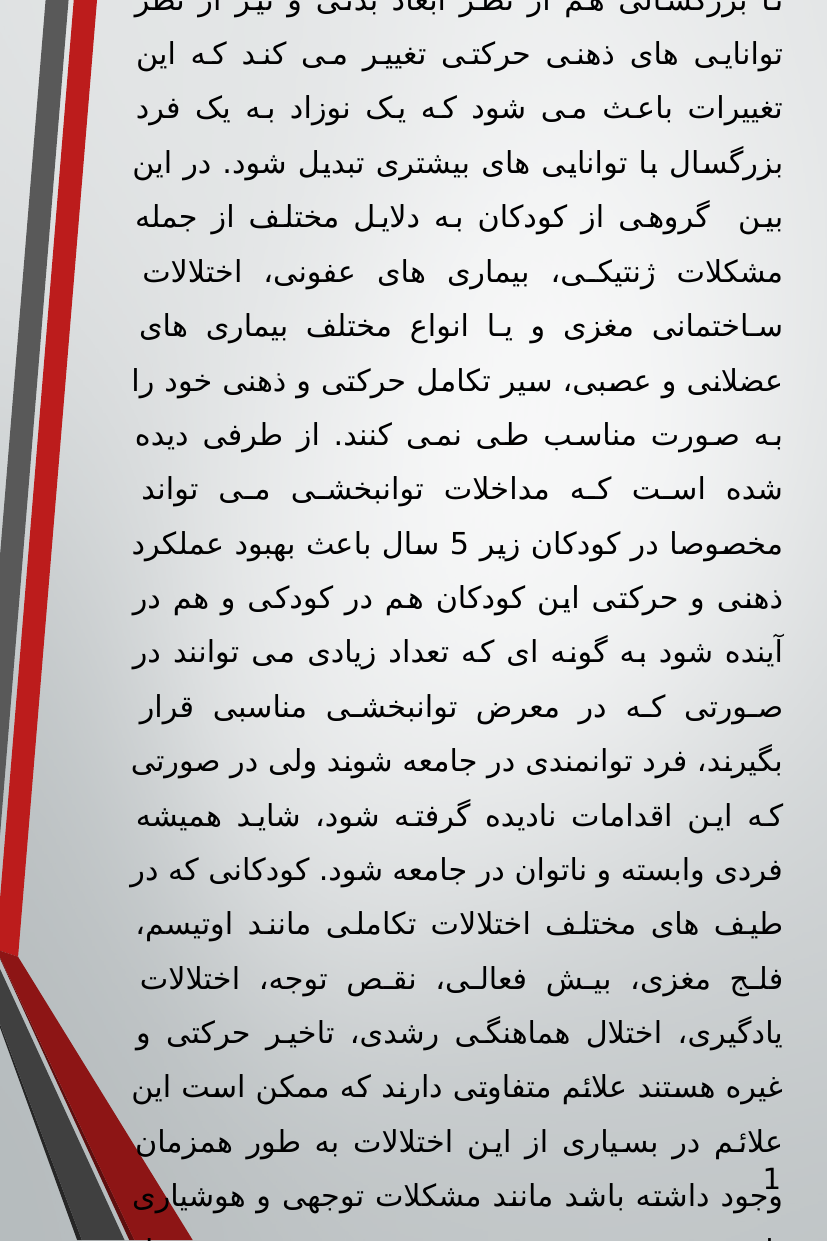

# مقدمه هر کودک در مسیر زندگی خود از موقع به دنیا آمدن تا بزرگسالی هم از نظر ابعاد بدنی و نیز از نظر توانایی های ذهنی حرکتی تغییر می کند که این تغییرات باعث می شود که یک نوزاد به یک فرد بزرگسال با توانایی های بیشتری تبدیل شود. در این بین  گروهی از کودکان به دلایل مختلف از جمله مشکلات ژنتیکی، بیماری های عفونی، اختلالات ساختمانی مغزی و یا انواع مختلف بیماری های عضلانی و عصبی، سیر تکامل حرکتی و ذهنی خود را به صورت مناسب طی نمی کنند. از طرفی دیده شده است که مداخلات توانبخشی می تواند مخصوصا در کودکان زیر 5 سال باعث بهبود عملکرد ذهنی و حرکتی این کودکان هم در کودکی و هم در آینده شود به گونه ای که تعداد زیادی می توانند در صورتی که در معرض توانبخشی مناسبی قرار بگیرند، فرد توانمندی در جامعه شوند ولی در صورتی که این اقدامات نادیده گرفته شود، شاید همیشه فردی وابسته و ناتوان در جامعه شود. کودکانی که در طیف های مختلف اختلالات تکاملی مانند اوتیسم، فلج مغزی، بیش فعالی، نقص توجه، اختلالات یادگیری، اختلال هماهنگی رشدی، تاخیر حرکتی و غیره هستند علائم متفاوتی دارند که ممکن است این علائم در بسیاری از این اختلالات به طور همزمان وجود داشته باشد مانند مشکلات توجهی و هوشیاری پایین در محیط،
1